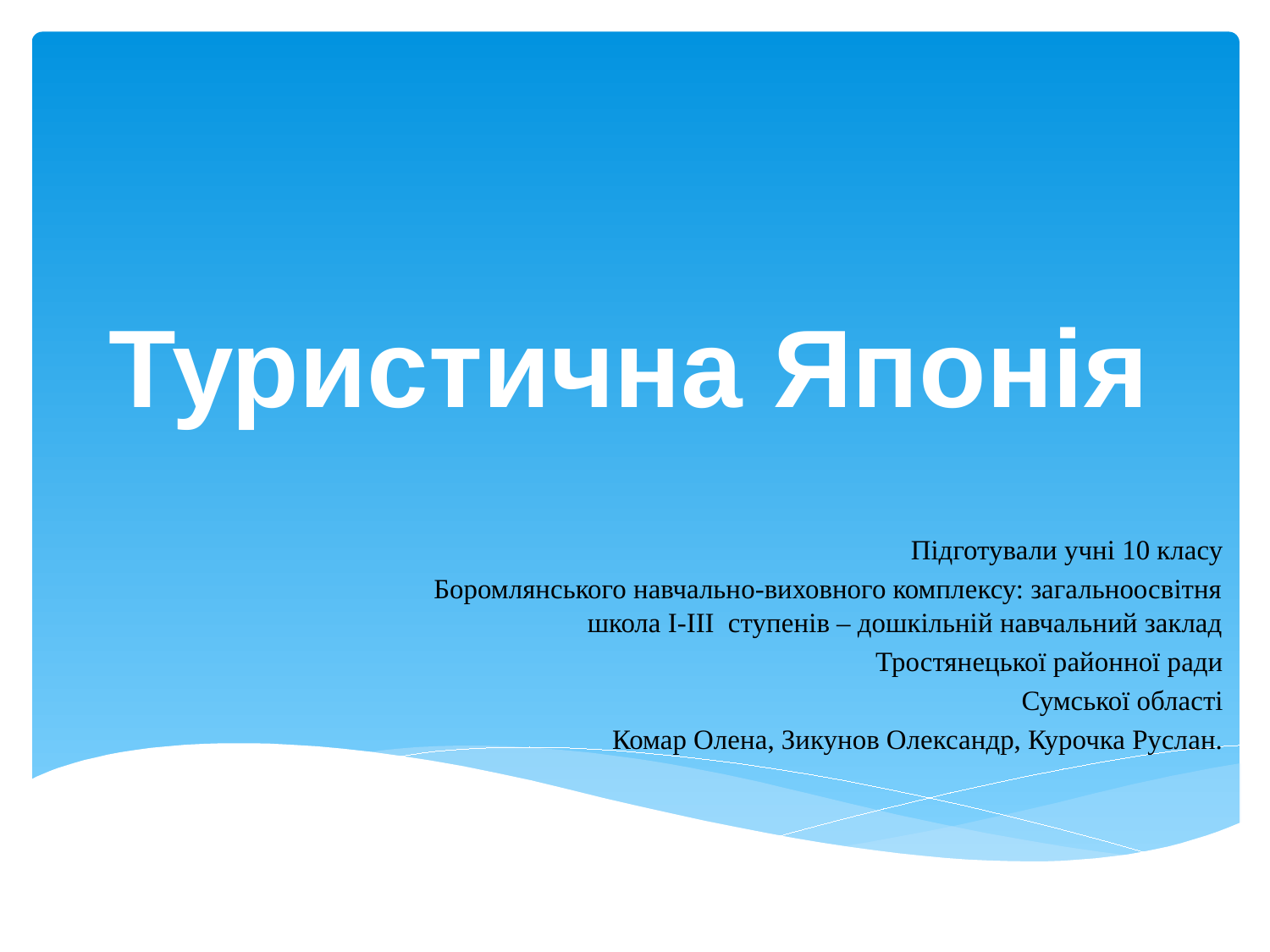

# Туристична Японія
Підготували учні 10 класу
Боромлянського навчально-виховного комплексу: загальноосвітня школа І-ІІІ  ступенів – дошкільній навчальний заклад
Тростянецької районної ради
Сумської області
Комар Олена, Зикунов Олександр, Курочка Руслан.